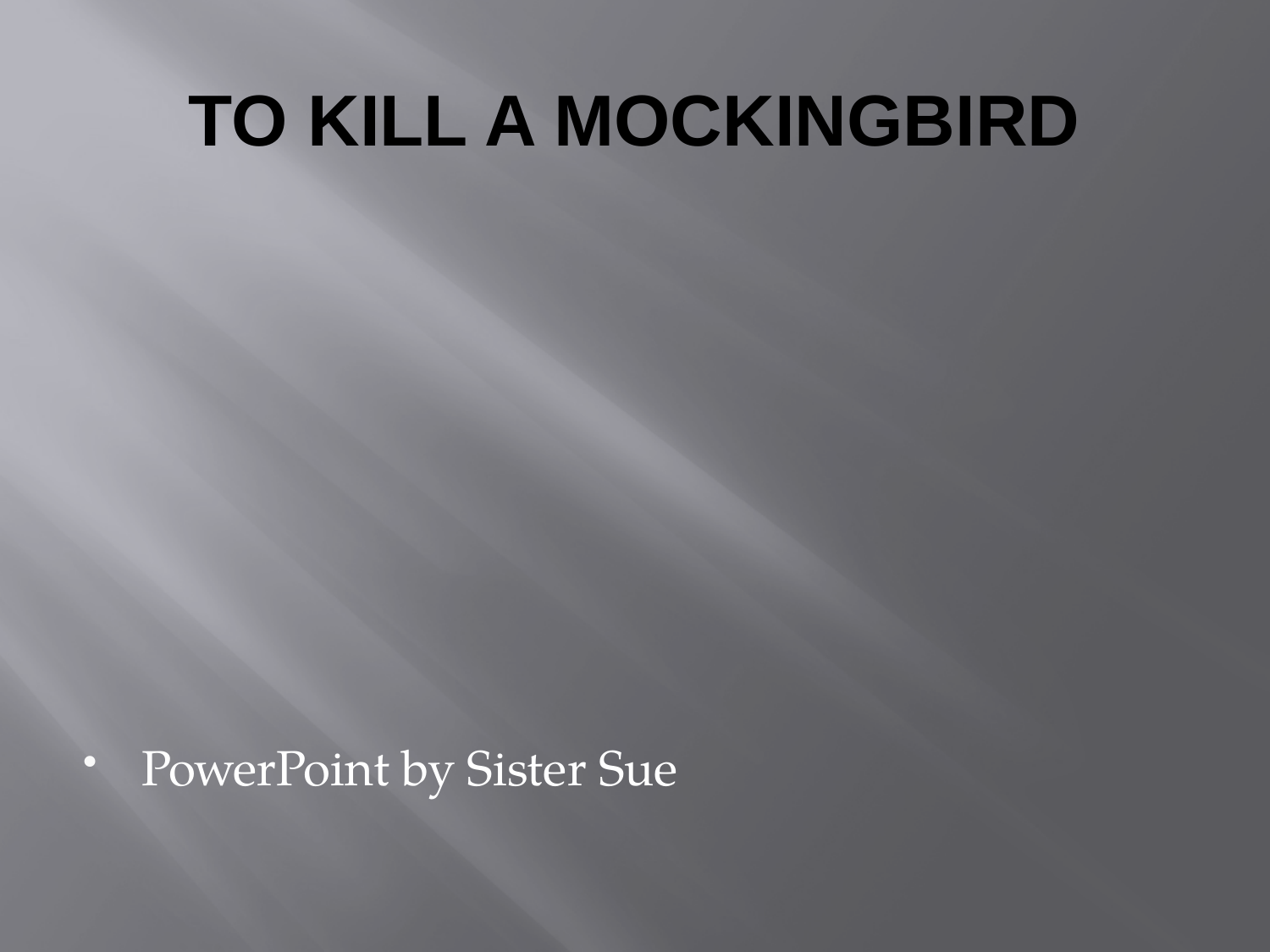

# TO KILL A MOCKINGBIRD
PowerPoint by Sister Sue